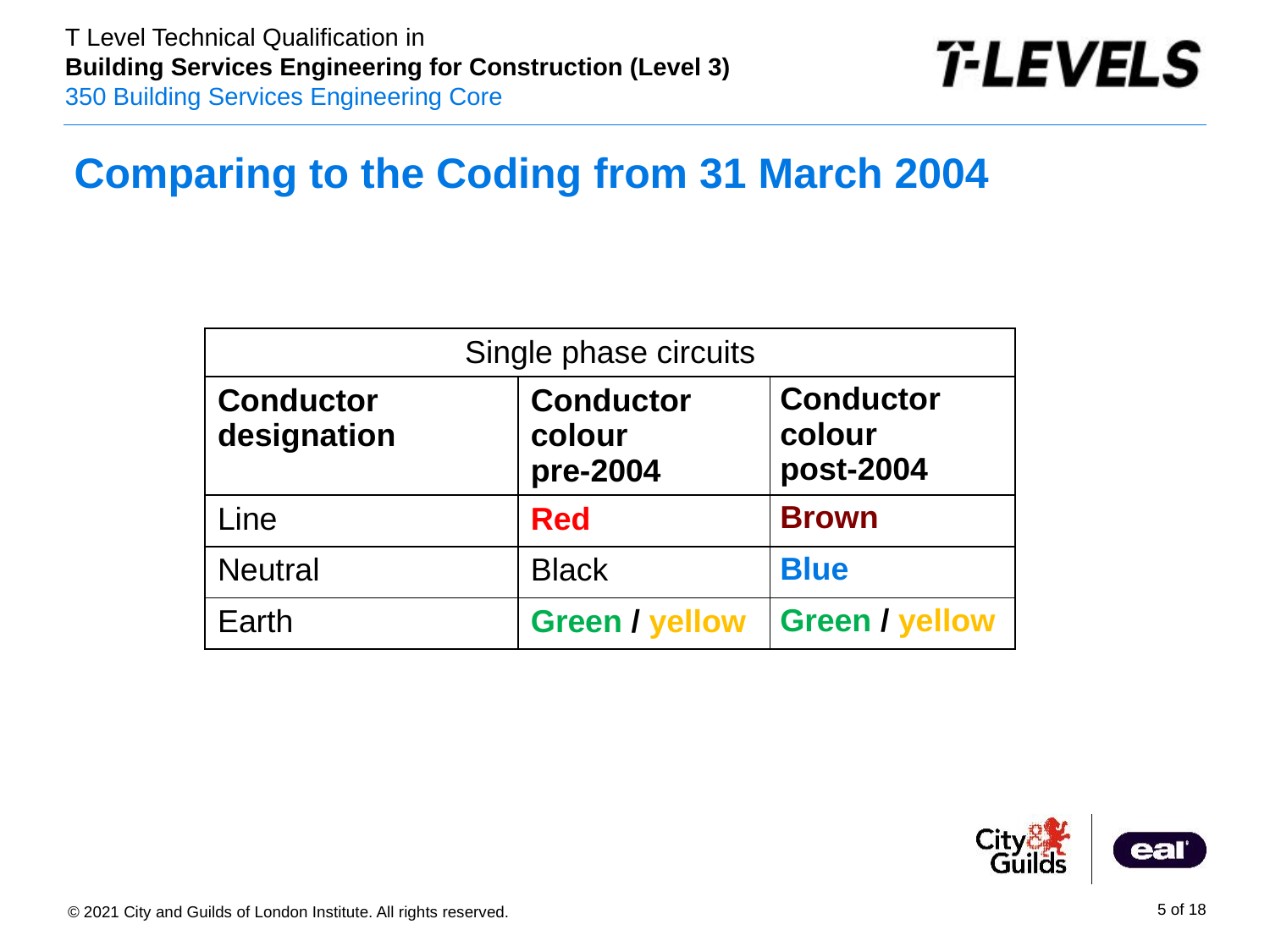

# Comparing to the Coding from 31 March 2004
| Single phase circuits |  |  |
| --- | --- | --- |
| Conductor designation | Conductor colour pre-2004 | Conductor colour post-2004 |
| Line | Red | Brown |
| Neutral | Black | Blue |
| Earth | Green / yellow | Green / yellow |